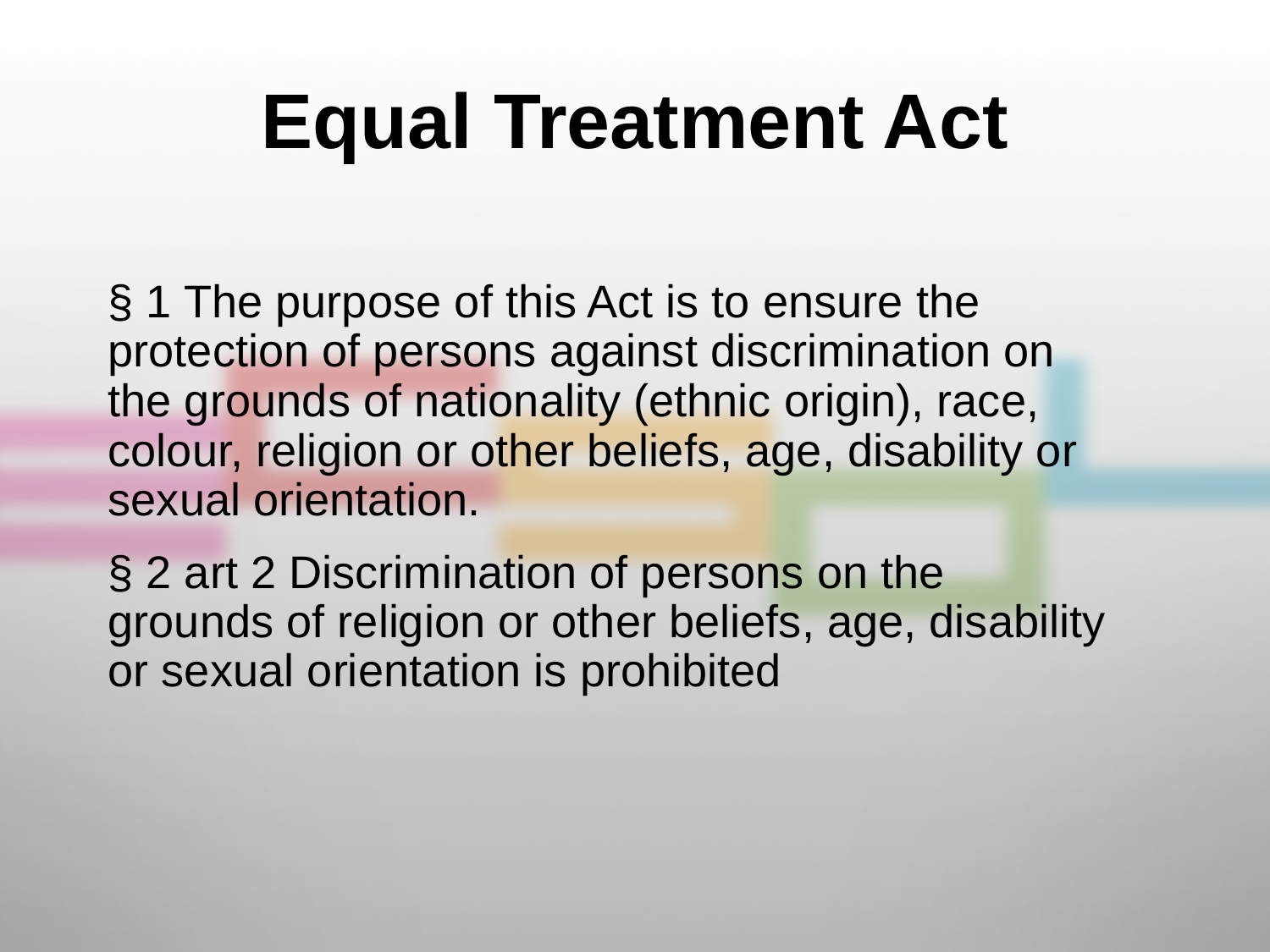

Equal Treatment Act

§ 1 The purpose of this Act is to ensure the protection of persons against discrimination on the grounds of nationality (ethnic origin), race, colour, religion or other beliefs, age, disability or sexual orientation.
§ 2 art 2 Discrimination of persons on the grounds of religion or other beliefs, age, disability or sexual orientation is prohibited